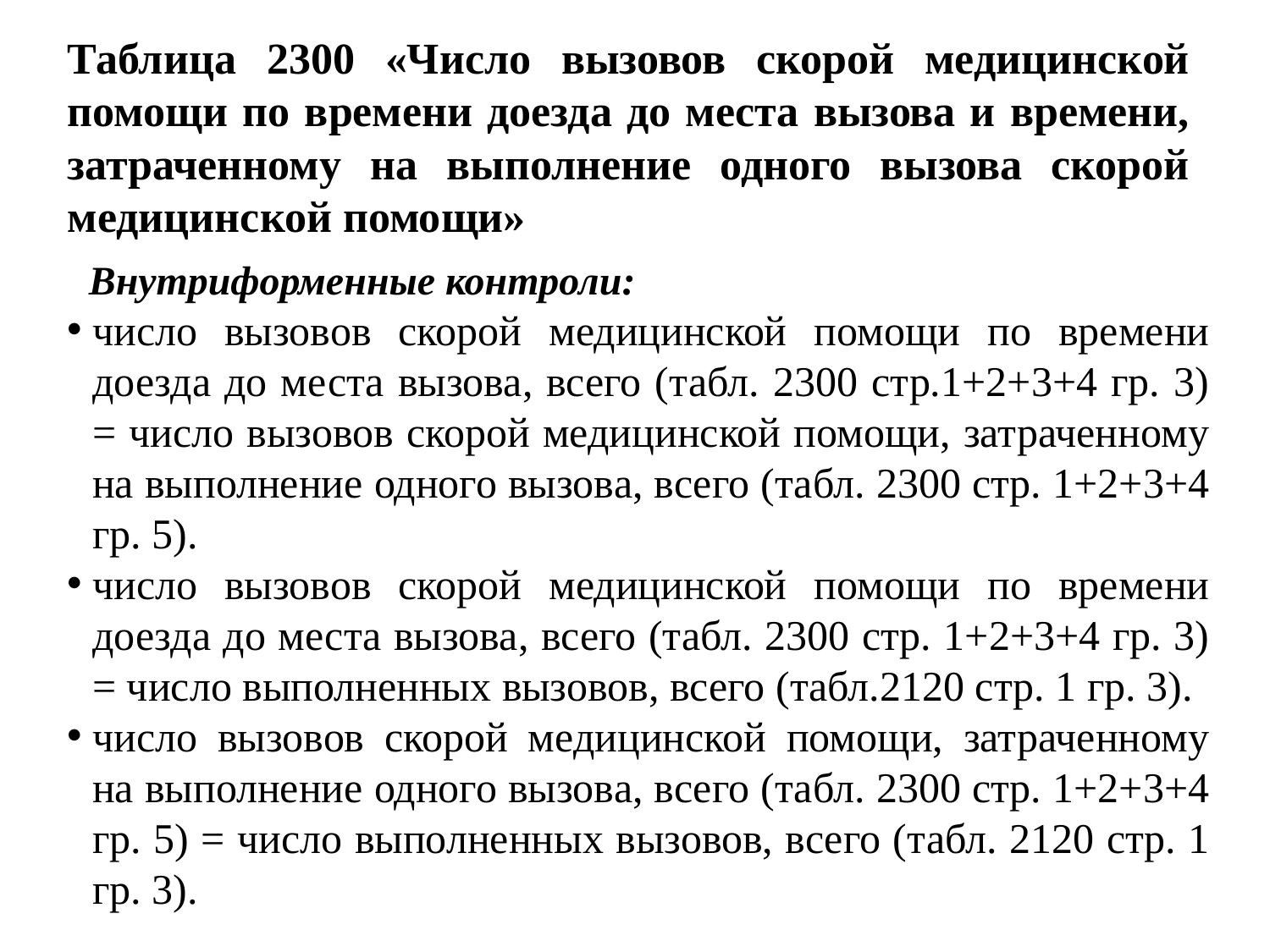

# Таблица 2300 «Число вызовов скорой медицинской помощи по времени доезда до места вызова и времени, затраченному на выполнение одного вызова скорой медицинской помощи»
  Внутриформенные контроли:
число вызовов скорой медицинской помощи по времени доезда до места вызова, всего (табл. 2300 стр.1+2+3+4 гр. 3) = число вызовов скорой медицинской помощи, затраченному на выполнение одного вызова, всего (табл. 2300 стр. 1+2+3+4 гр. 5).
число вызовов скорой медицинской помощи по времени доезда до места вызова, всего (табл. 2300 стр. 1+2+3+4 гр. 3) = число выполненных вызовов, всего (табл.2120 стр. 1 гр. 3).
число вызовов скорой медицинской помощи, затраченному на выполнение одного вызова, всего (табл. 2300 стр. 1+2+3+4 гр. 5) = число выполненных вызовов, всего (табл. 2120 стр. 1 гр. 3).